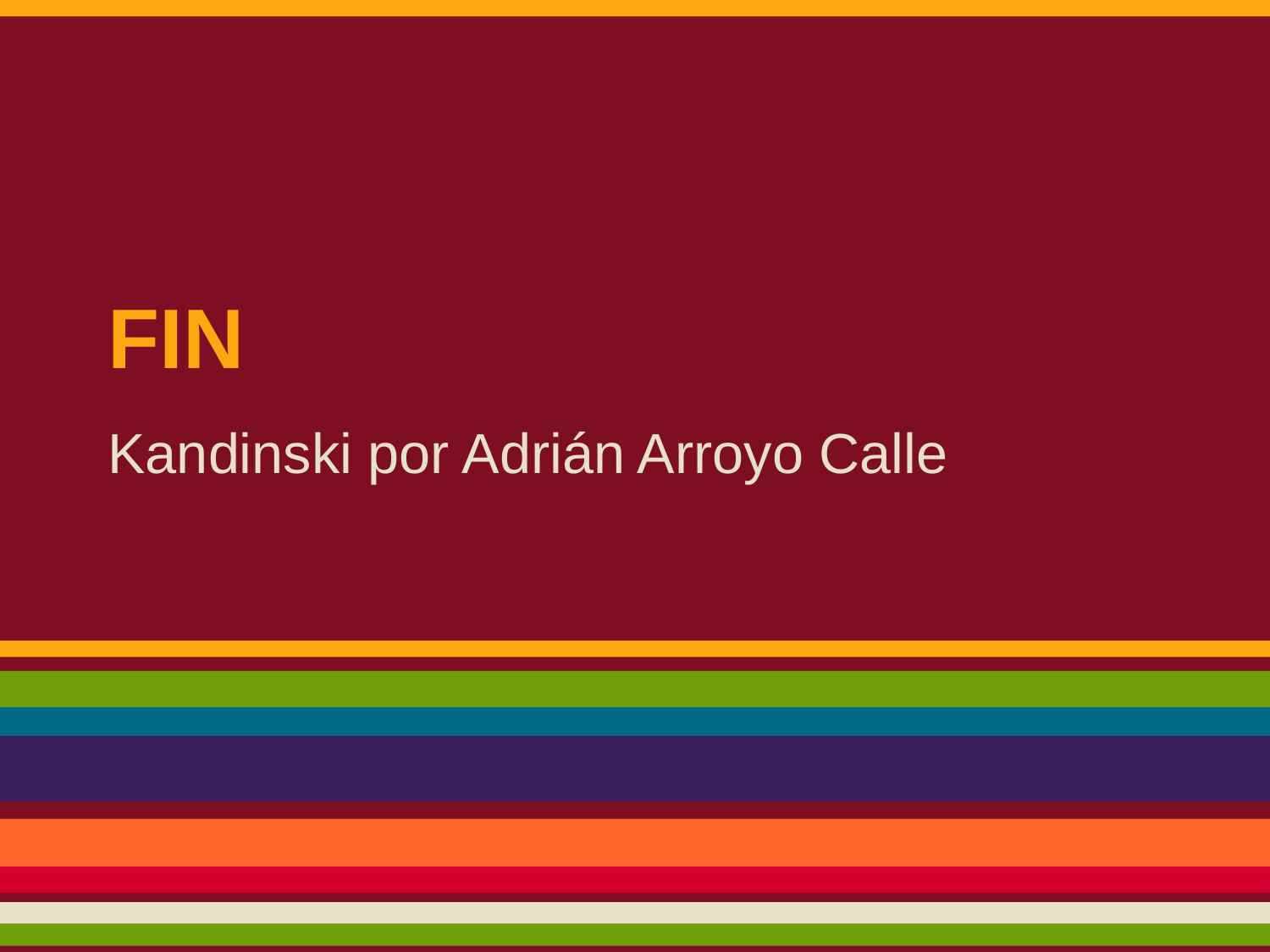

# FIN
Kandinski por Adrián Arroyo Calle